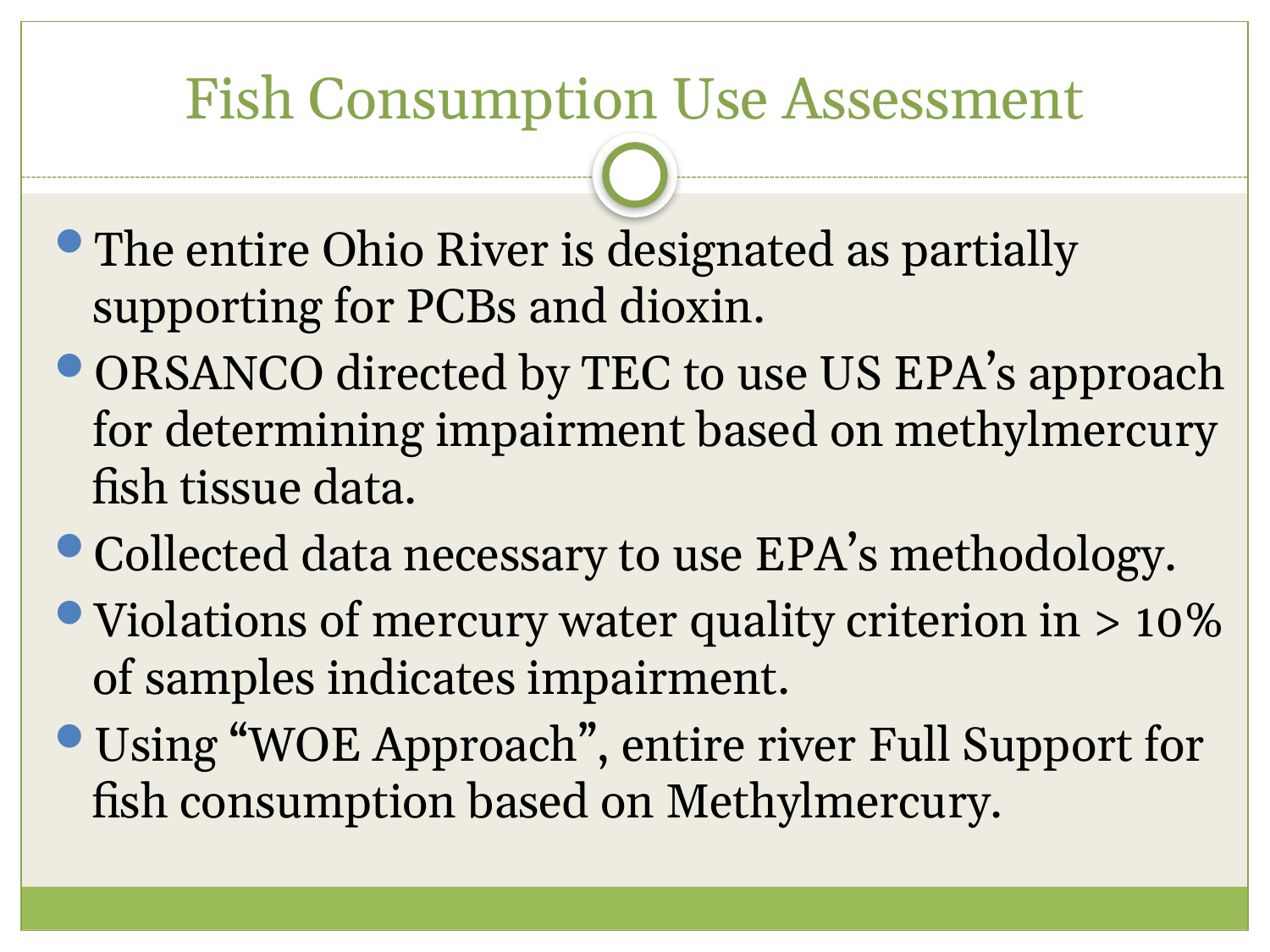

# Fish Consumption Use Assessment
The entire Ohio River is designated as partially supporting for PCBs and dioxin.
ORSANCO directed by TEC to use US EPA’s approach for determining impairment based on methylmercury fish tissue data.
Collected data necessary to use EPA’s methodology.
Violations of mercury water quality criterion in > 10% of samples indicates impairment.
Using “WOE Approach”, entire river Full Support for fish consumption based on Methylmercury.